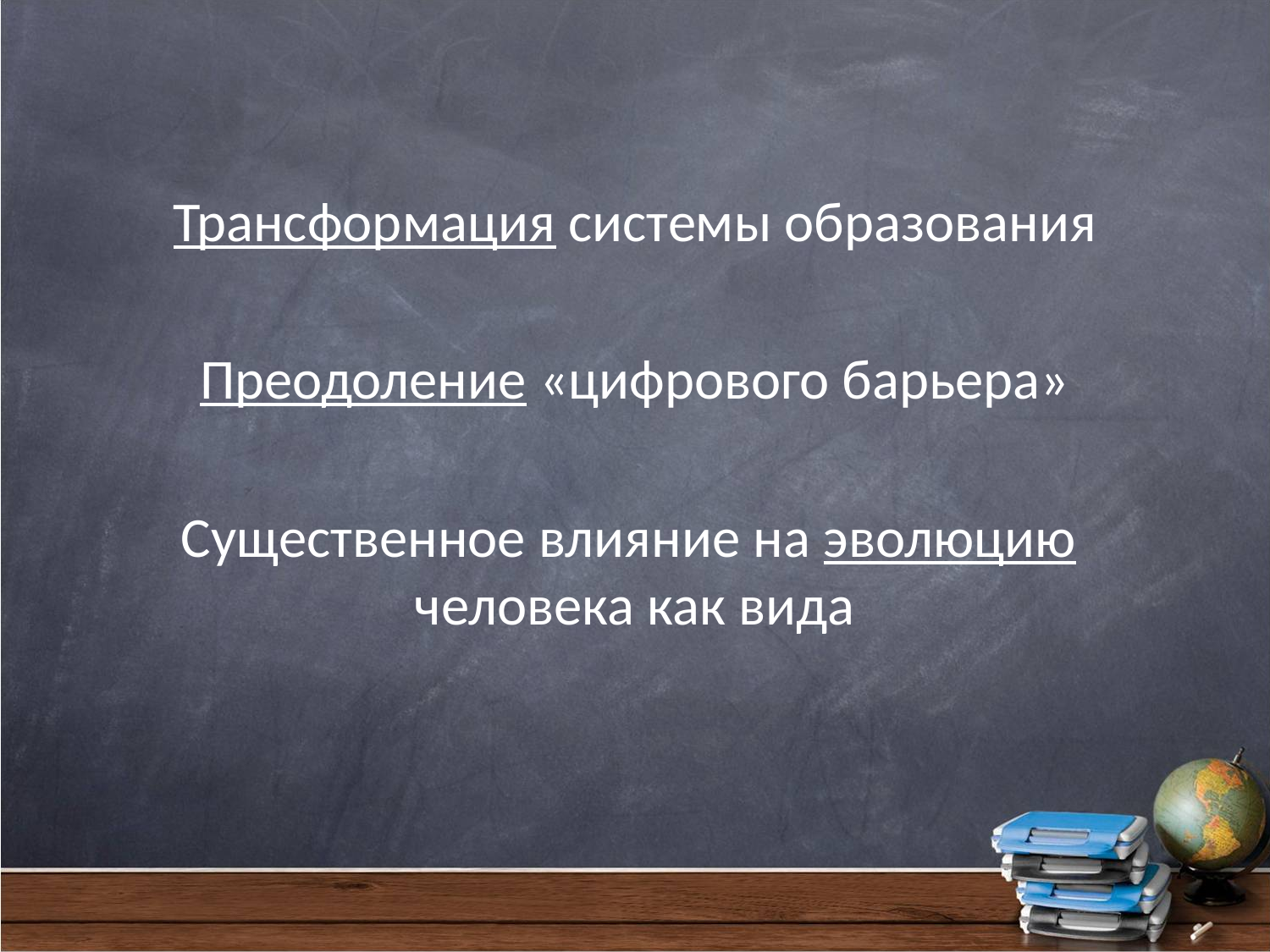

#
Трансформация системы образования

Преодоление «цифрового барьера»

Существенное влияние на эволюцию
человека как вида